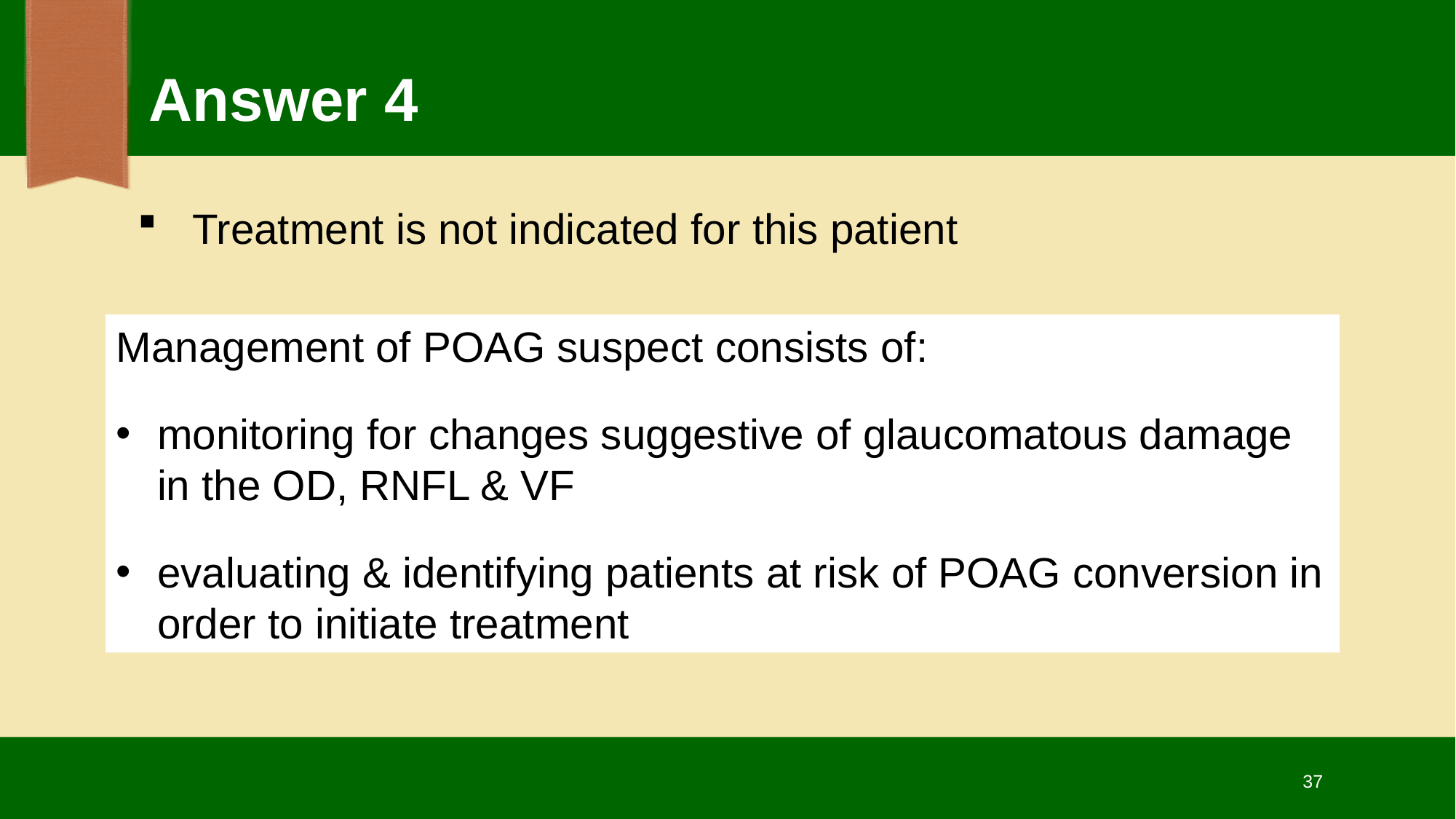

# Answer 4

Treatment is not indicated for this patient
Management of POAG suspect consists of:

monitoring for changes suggestive of glaucomatous damage in the OD, RNFL & VF

evaluating & identifying patients at risk of POAG conversion in order to initiate treatment
37